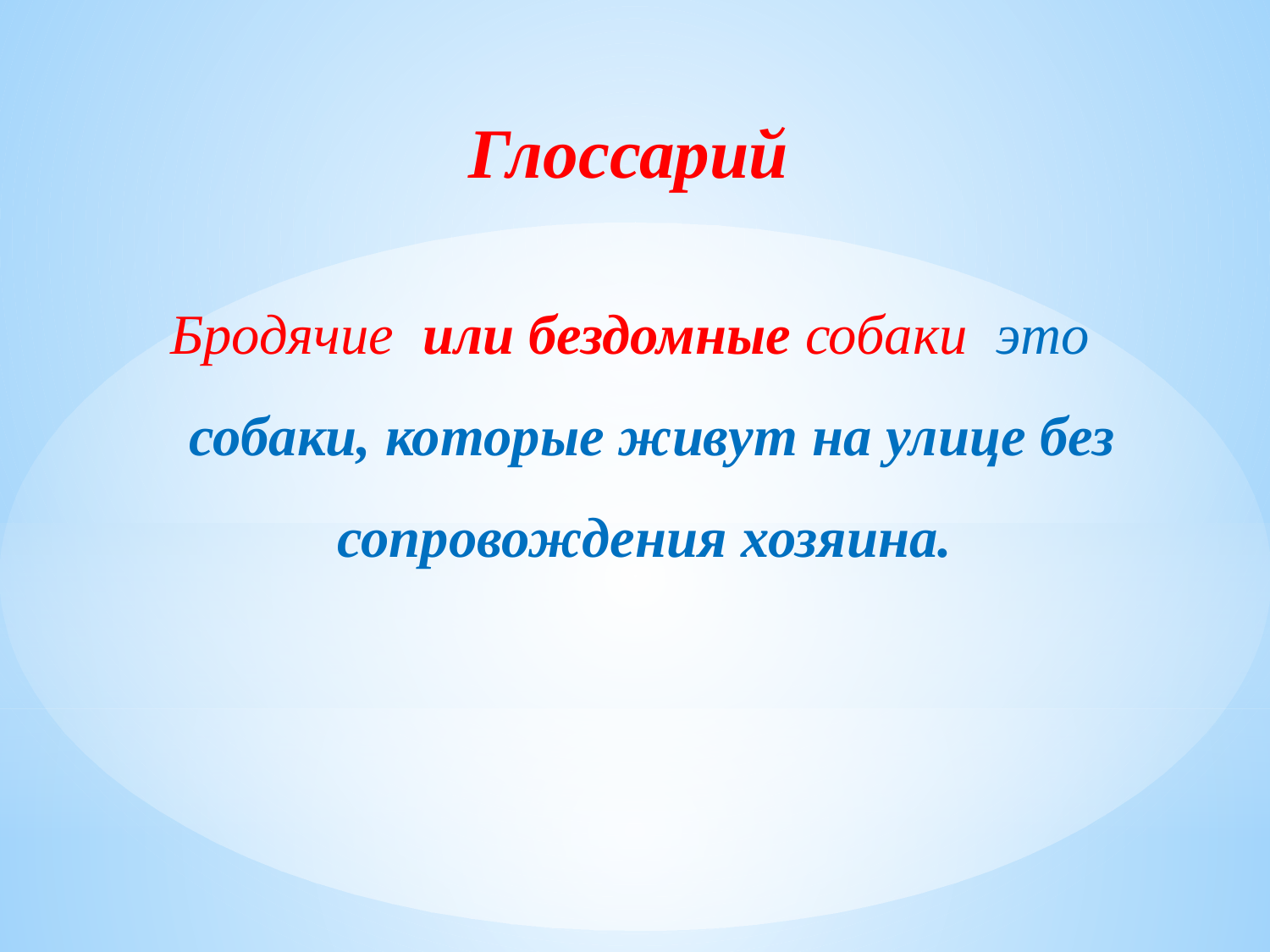

Глоссарий
# Бродячие  или бездомные собаки  это собаки, которые живут на улице без сопровождения хозяина.